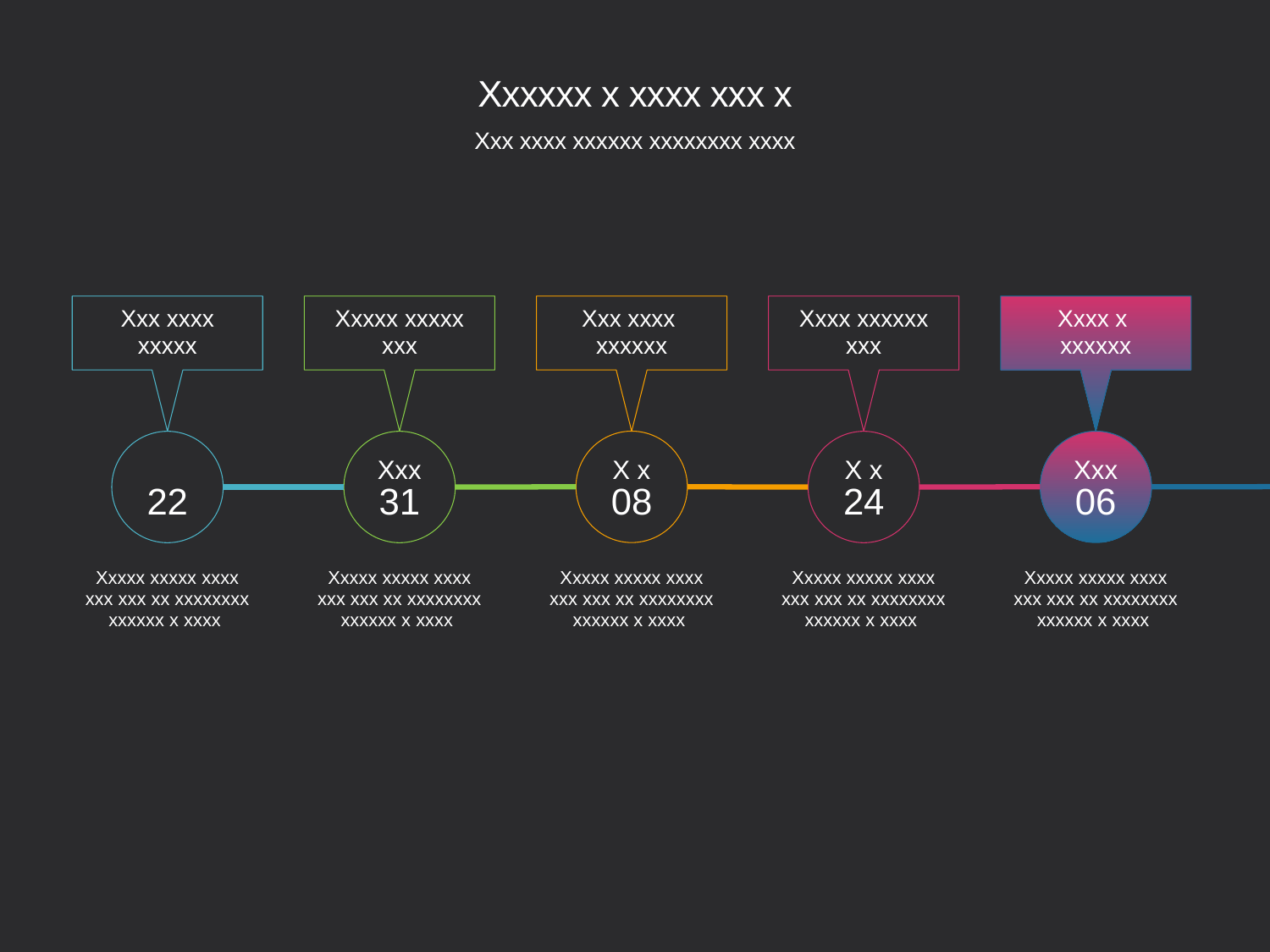

# Xxxxxx x xxxx xxx x
Xxx xxxx xxxxxx xxxxxxxx xxxx
Xxxxx xxxxx xxx
Xxx xxxx
xxxxxx
Xxx xxxx
xxxxx
Xxxx xxxxxx xxx
Xxxx x
xxxxxx
X x
08
Xxx
06
22
Xxx
31
X x
24
Xxxxx xxxxx xxxx xxx xxx xx xxxxxxxx xxxxxx x xxxx
Xxxxx xxxxx xxxx xxx xxx xx xxxxxxxx xxxxxx x xxxx
Xxxxx xxxxx xxxx xxx xxx xx xxxxxxxx xxxxxx x xxxx
Xxxxx xxxxx xxxx xxx xxx xx xxxxxxxx xxxxxx x xxxx
Xxxxx xxxxx xxxx xxx xxx xx xxxxxxxx xxxxxx x xxxx